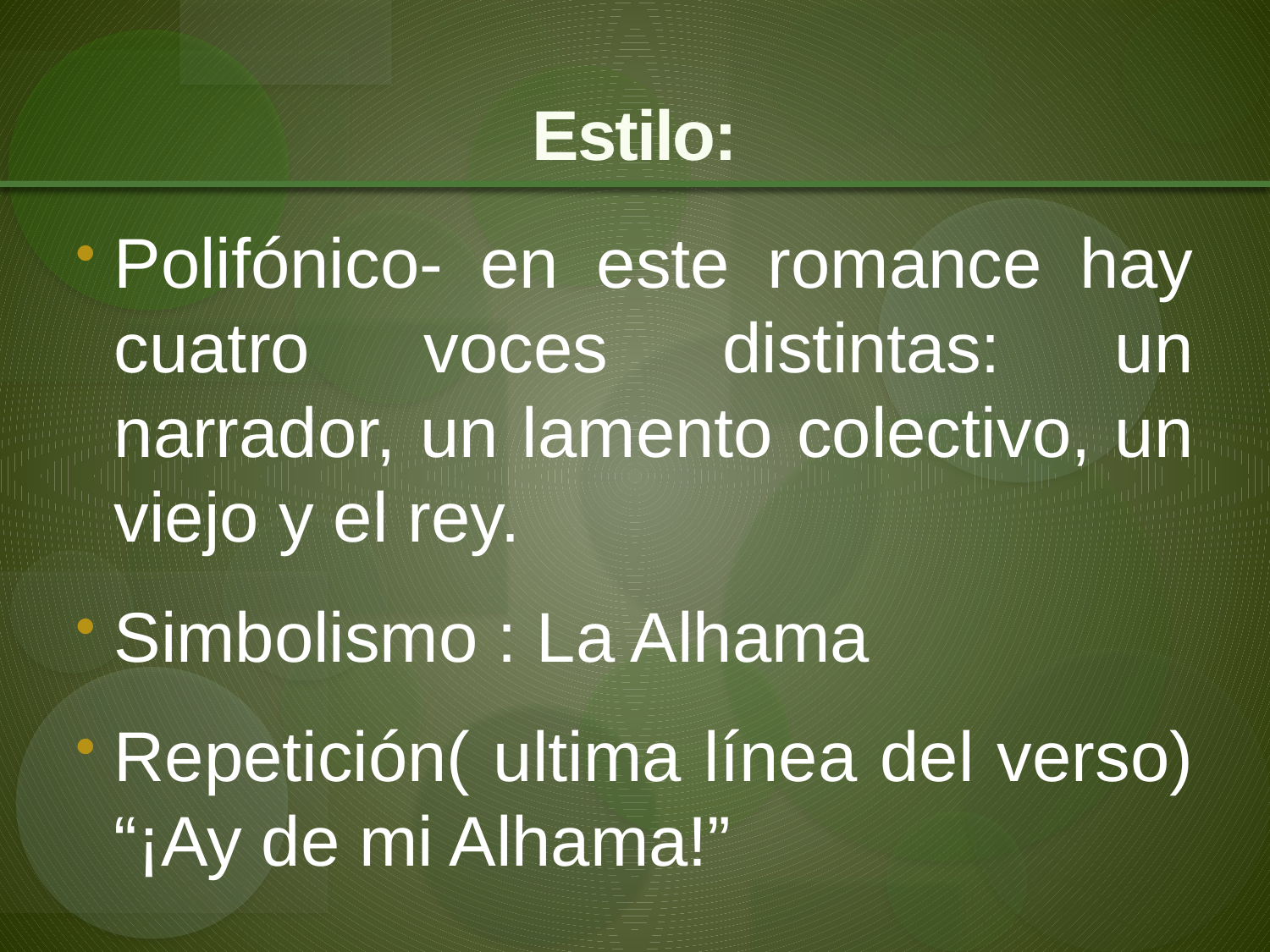

# Estilo:
Polifónico- en este romance hay cuatro voces distintas: un narrador, un lamento colectivo, un viejo y el rey.
Simbolismo : La Alhama
Repetición( ultima línea del verso) “¡Ay de mi Alhama!”